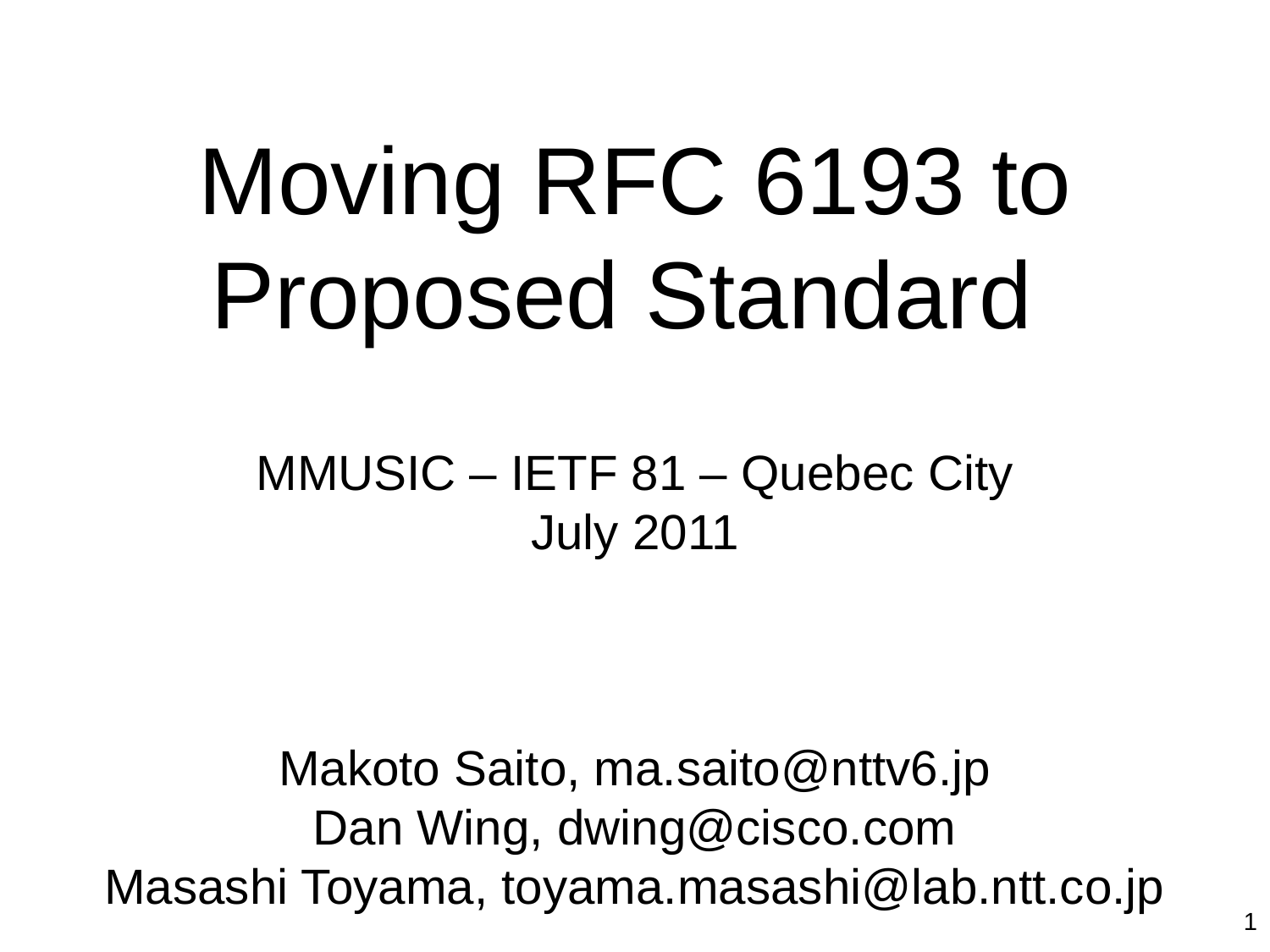

# Moving RFC 6193 to Proposed Standard MMUSIC – IETF 81 – Quebec City July 2011
Makoto Saito, ma.saito@nttv6.jp
Dan Wing, dwing@cisco.com
Masashi Toyama, toyama.masashi@lab.ntt.co.jp
1